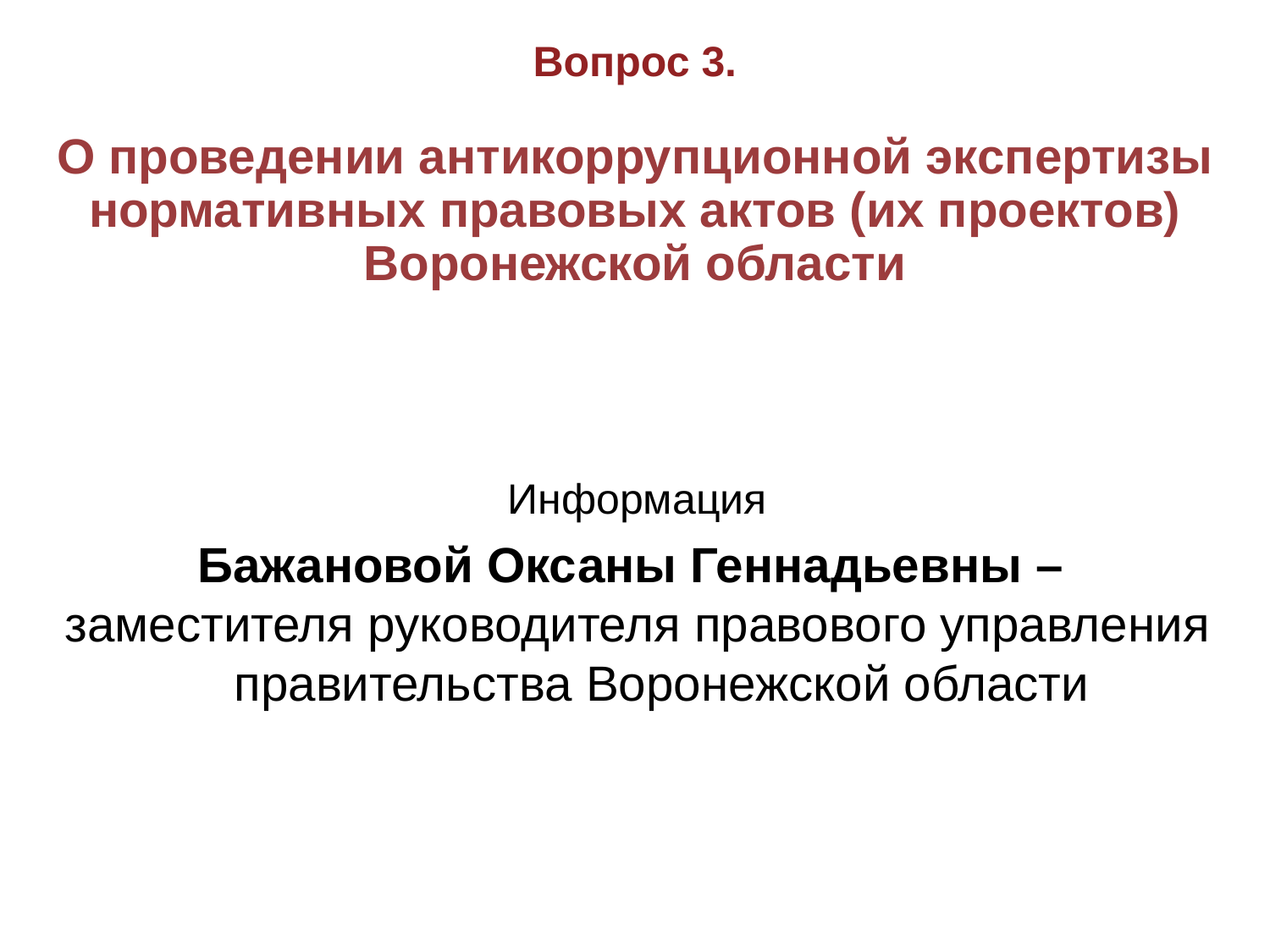

Вопрос 3.

О проведении антикоррупционной экспертизы нормативных правовых актов (их проектов) Воронежской области
Информация
Бажановой Оксаны Геннадьевны –
заместителя руководителя правового управления правительства Воронежской области